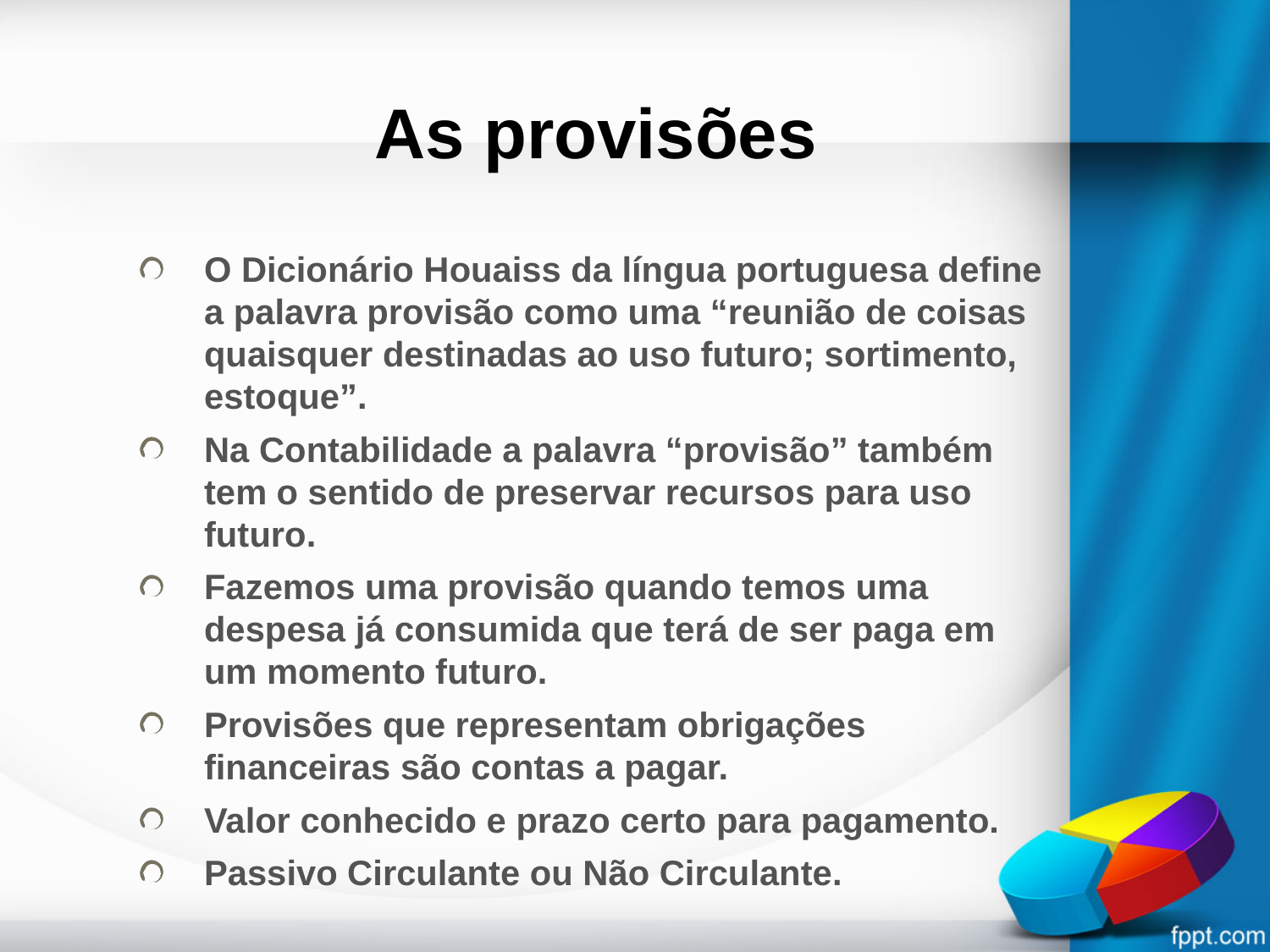

# As provisões
O Dicionário Houaiss da língua portuguesa define a palavra provisão como uma “reunião de coisas quaisquer destinadas ao uso futuro; sortimento, estoque”.
Na Contabilidade a palavra “provisão” também tem o sentido de preservar recursos para uso futuro.
Fazemos uma provisão quando temos uma despesa já consumida que terá de ser paga em um momento futuro.
Provisões que representam obrigações financeiras são contas a pagar.
Valor conhecido e prazo certo para pagamento.
Passivo Circulante ou Não Circulante.